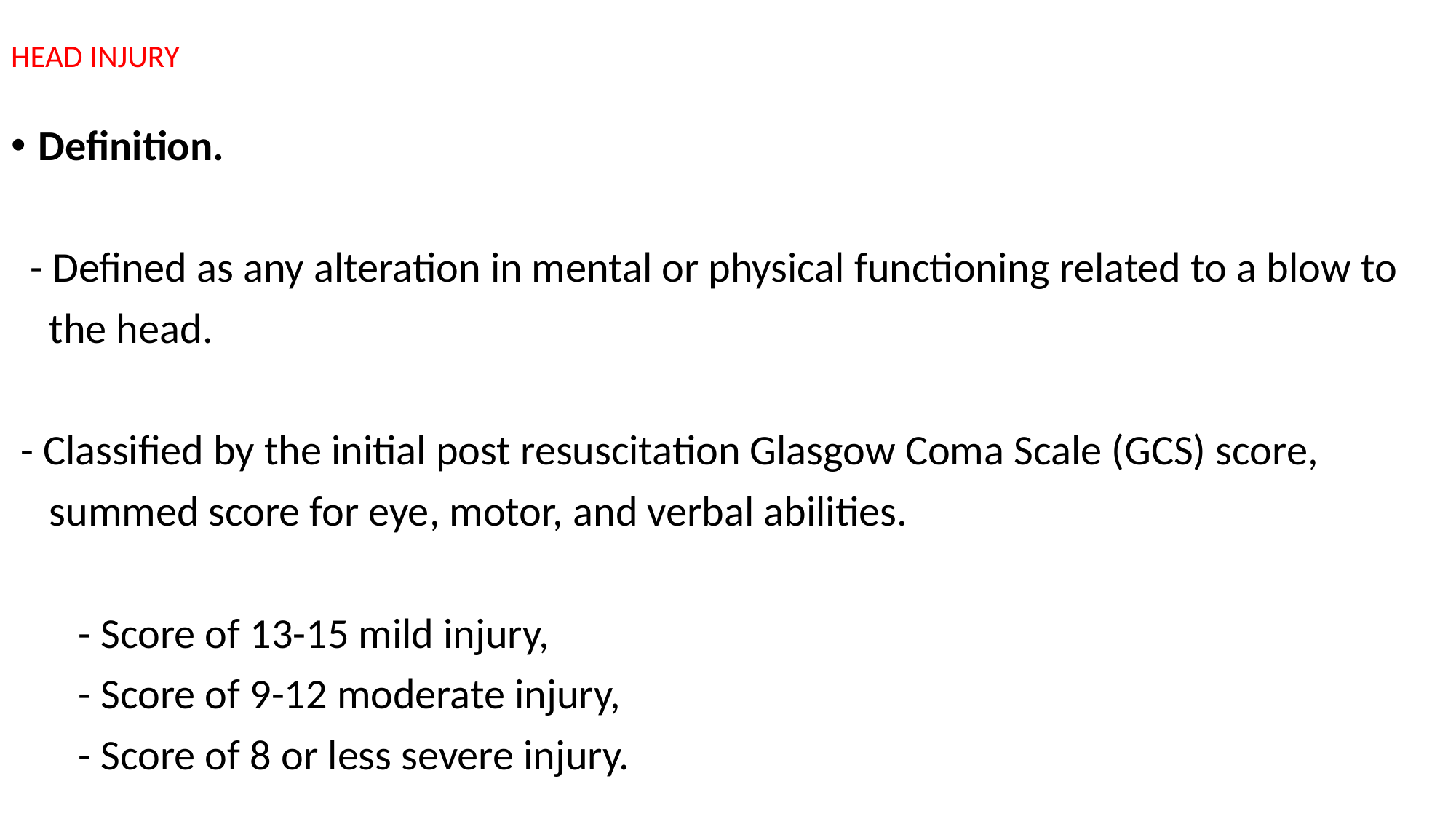

# HEAD INJURY
Definition.

  - Defined as any alteration in mental or physical functioning related to a blow to
    the head.

 - Classified by the initial post resuscitation Glasgow Coma Scale (GCS) score,
    summed score for eye, motor, and verbal abilities.

       - Score of 13-15 mild injury,
       - Score of 9-12 moderate injury,
       - Score of 8 or less severe injury.